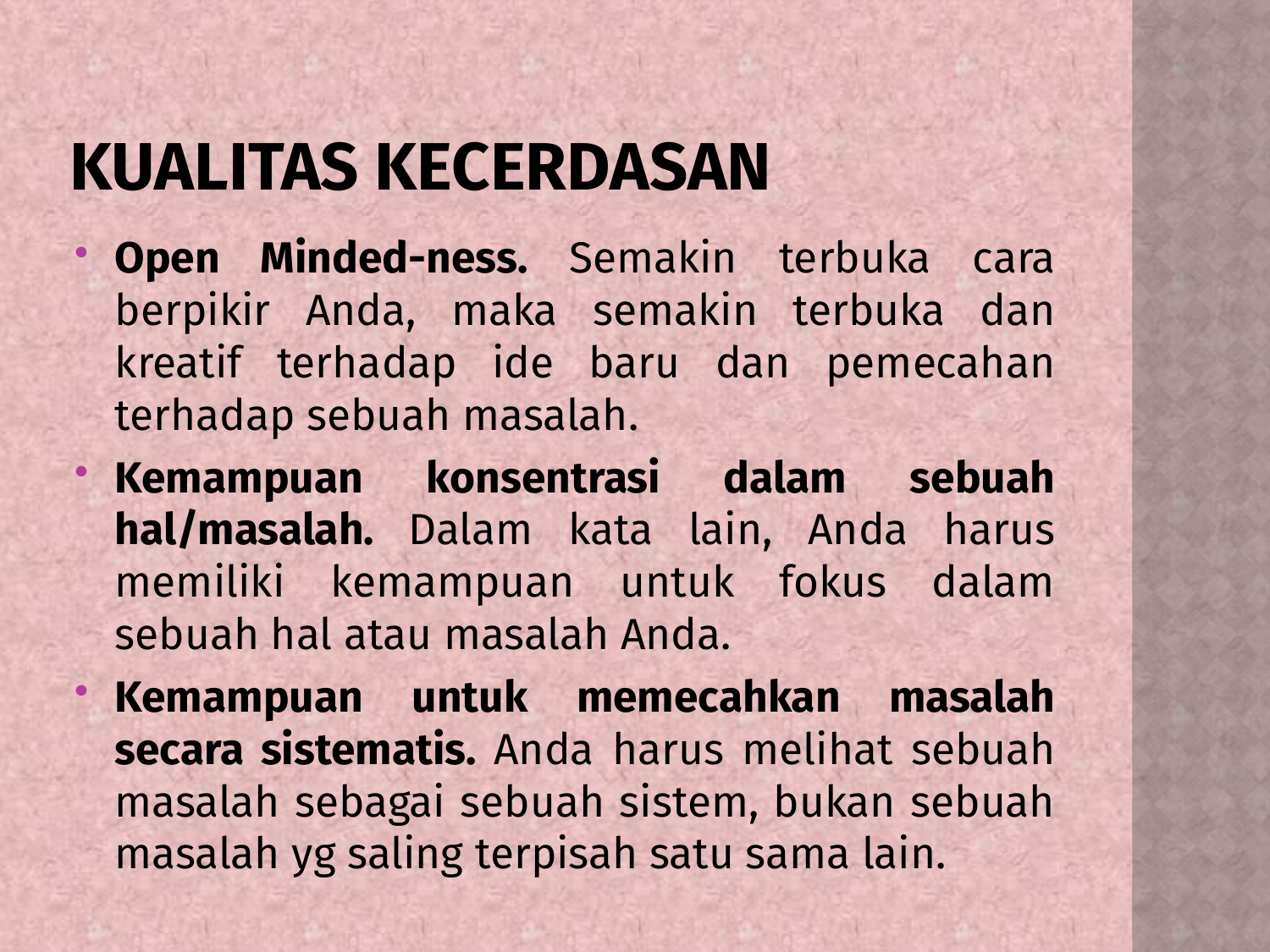

# KUALITAS KECERDASAN
Open Minded-ness. Semakin terbuka cara berpikir Anda, maka semakin terbuka dan kreatif terhadap ide baru dan pemecahan terhadap sebuah masalah.
Kemampuan konsentrasi dalam sebuah hal/masalah. Dalam kata lain, Anda harus memiliki kemampuan untuk fokus dalam sebuah hal atau masalah Anda.
Kemampuan untuk memecahkan masalah secara sistematis. Anda harus melihat sebuah masalah sebagai sebuah sistem, bukan sebuah masalah yg saling terpisah satu sama lain.